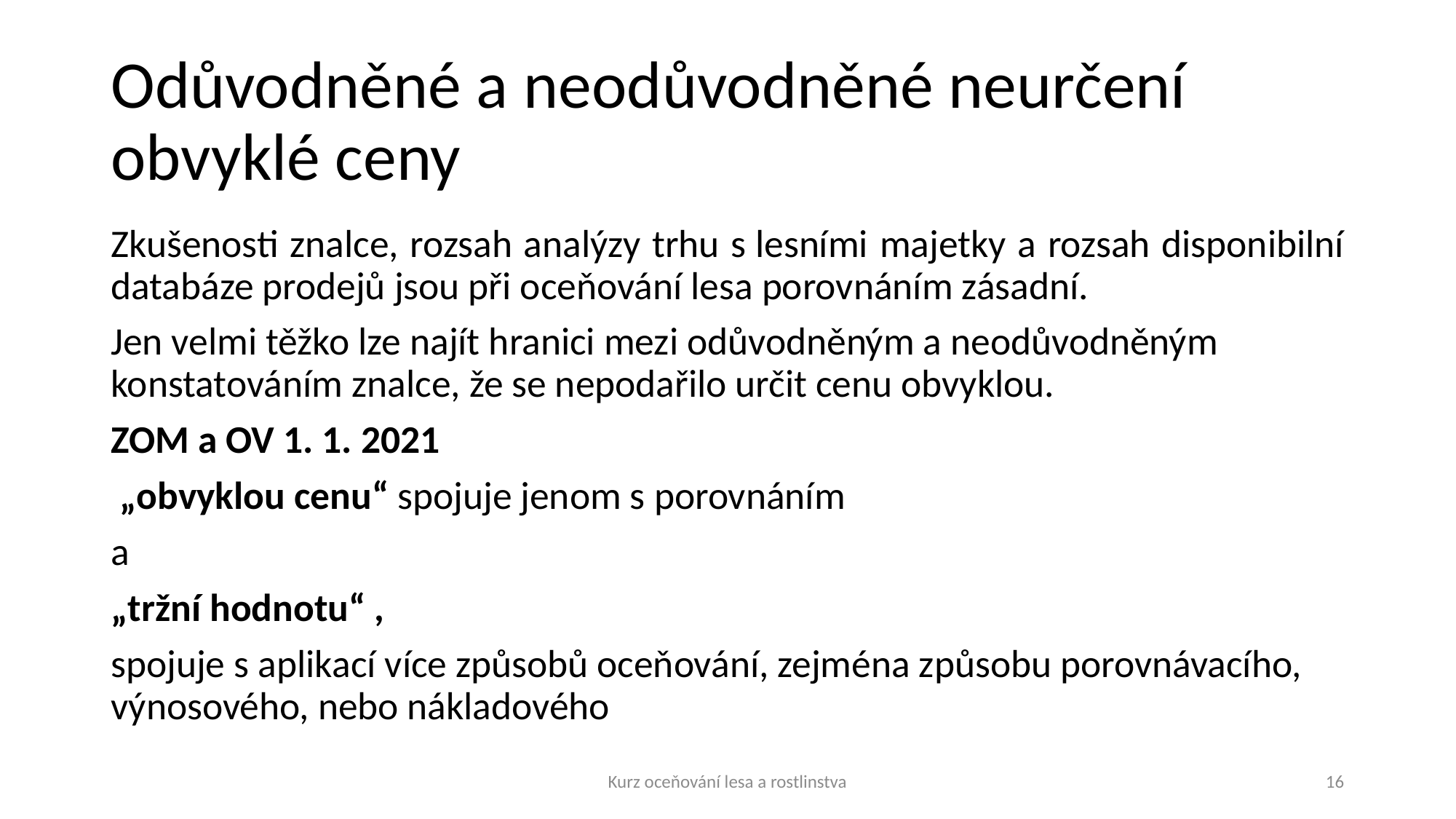

# Odůvodněné a neodůvodněné neurčení obvyklé ceny
Zkušenosti znalce, rozsah analýzy trhu s lesními majetky a rozsah disponibilní databáze prodejů jsou při oceňování lesa porovnáním zásadní.
Jen velmi těžko lze najít hranici mezi odůvodněným a neodůvodněným konstatováním znalce, že se nepodařilo určit cenu obvyklou.
ZOM a OV 1. 1. 2021
 „obvyklou cenu“ spojuje jenom s porovnáním
a
„tržní hodnotu“ ,
spojuje s aplikací více způsobů oceňování, zejména způsobu porovnávacího, výnosového, nebo nákladového
Kurz oceňování lesa a rostlinstva
16